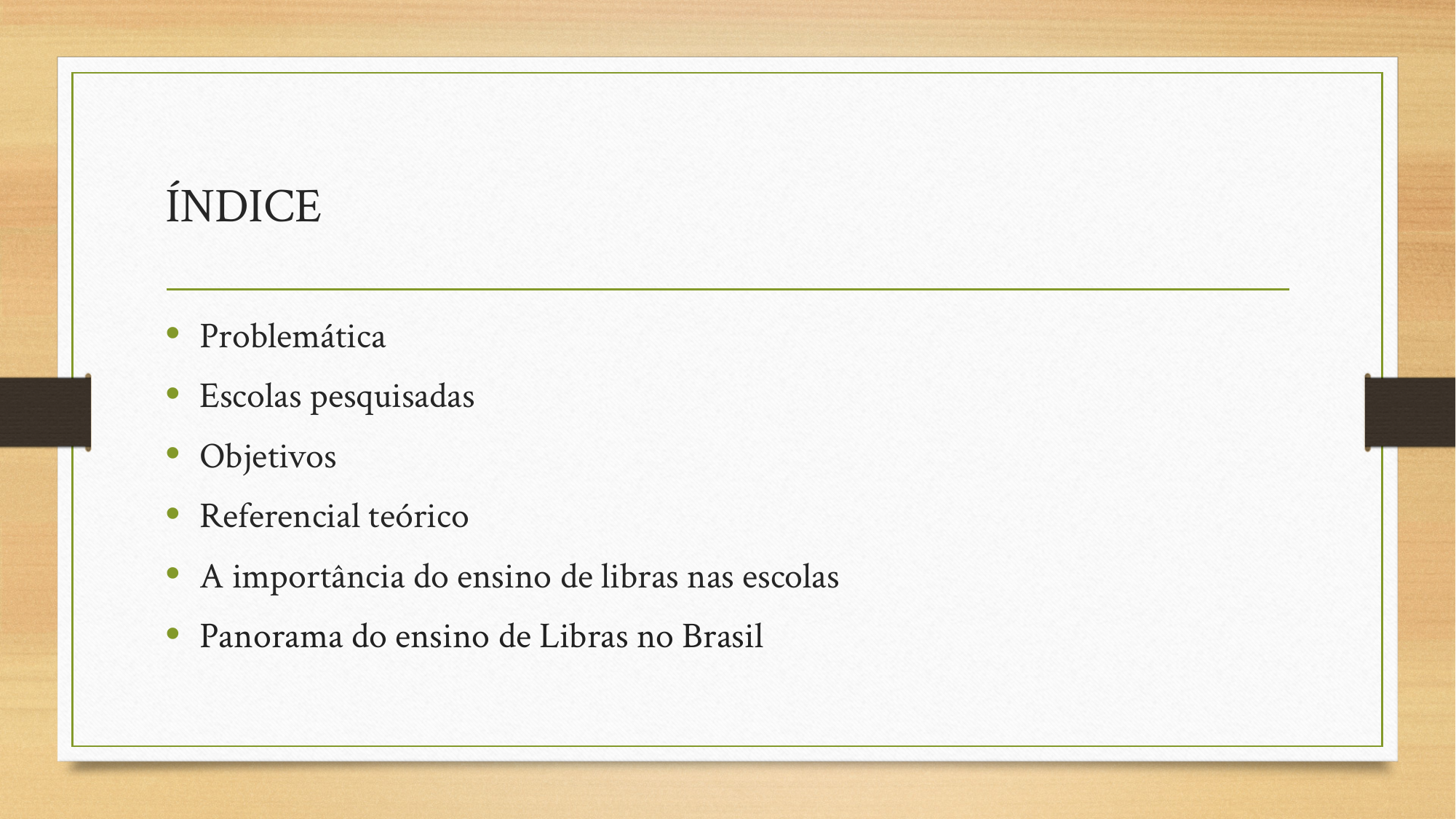

# ÍNDICE
Problemática
Escolas pesquisadas
Objetivos
Referencial teórico
A importância do ensino de libras nas escolas
Panorama do ensino de Libras no Brasil